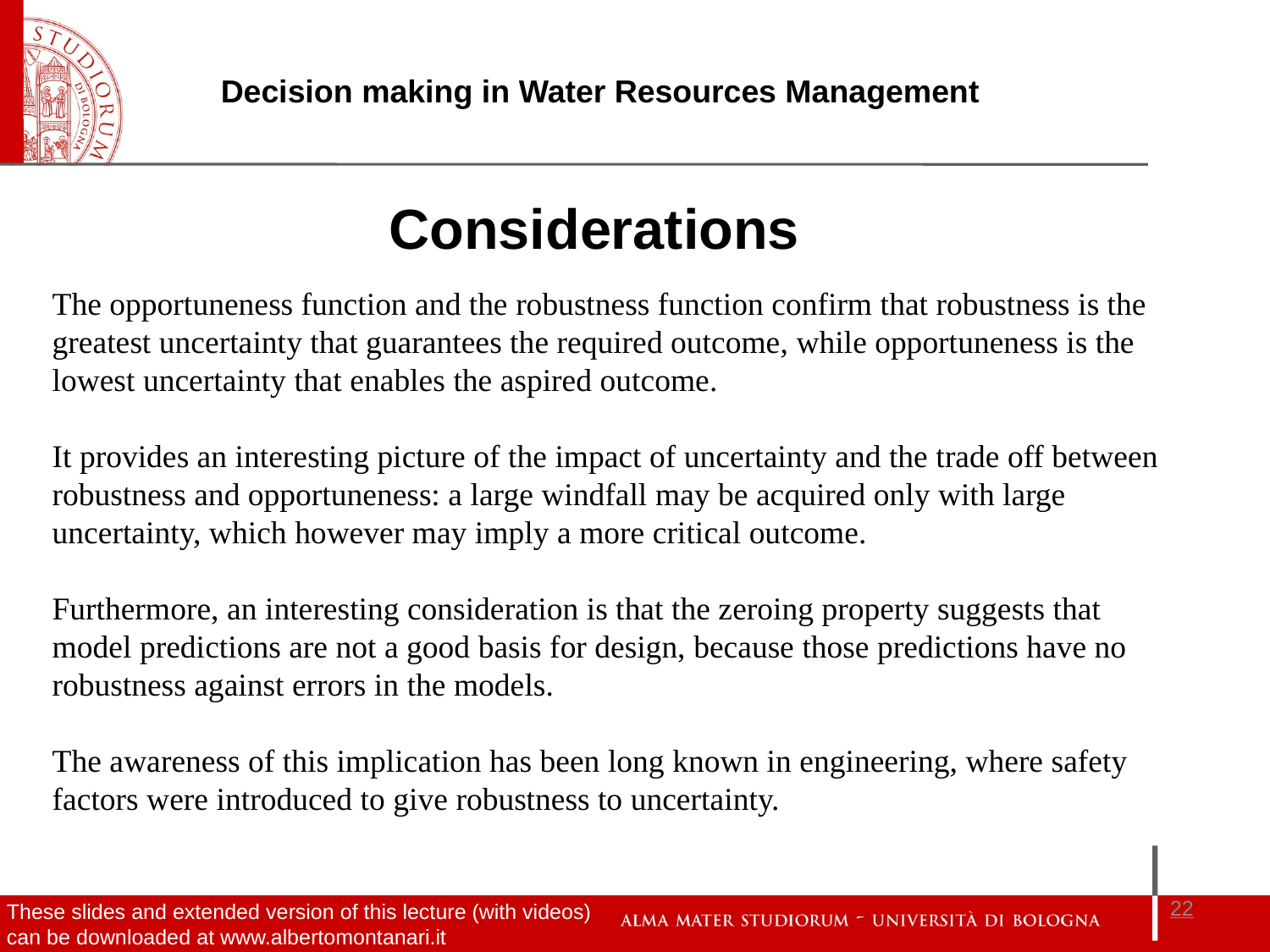

Considerations
The opportuneness function and the robustness function confirm that robustness is the greatest uncertainty that guarantees the required outcome, while opportuneness is the lowest uncertainty that enables the aspired outcome.

It provides an interesting picture of the impact of uncertainty and the trade off between robustness and opportuneness: a large windfall may be acquired only with large uncertainty, which however may imply a more critical outcome.

Furthermore, an interesting consideration is that the zeroing property suggests that model predictions are not a good basis for design, because those predictions have no robustness against errors in the models.

The awareness of this implication has been long known in engineering, where safety factors were introduced to give robustness to uncertainty.
22